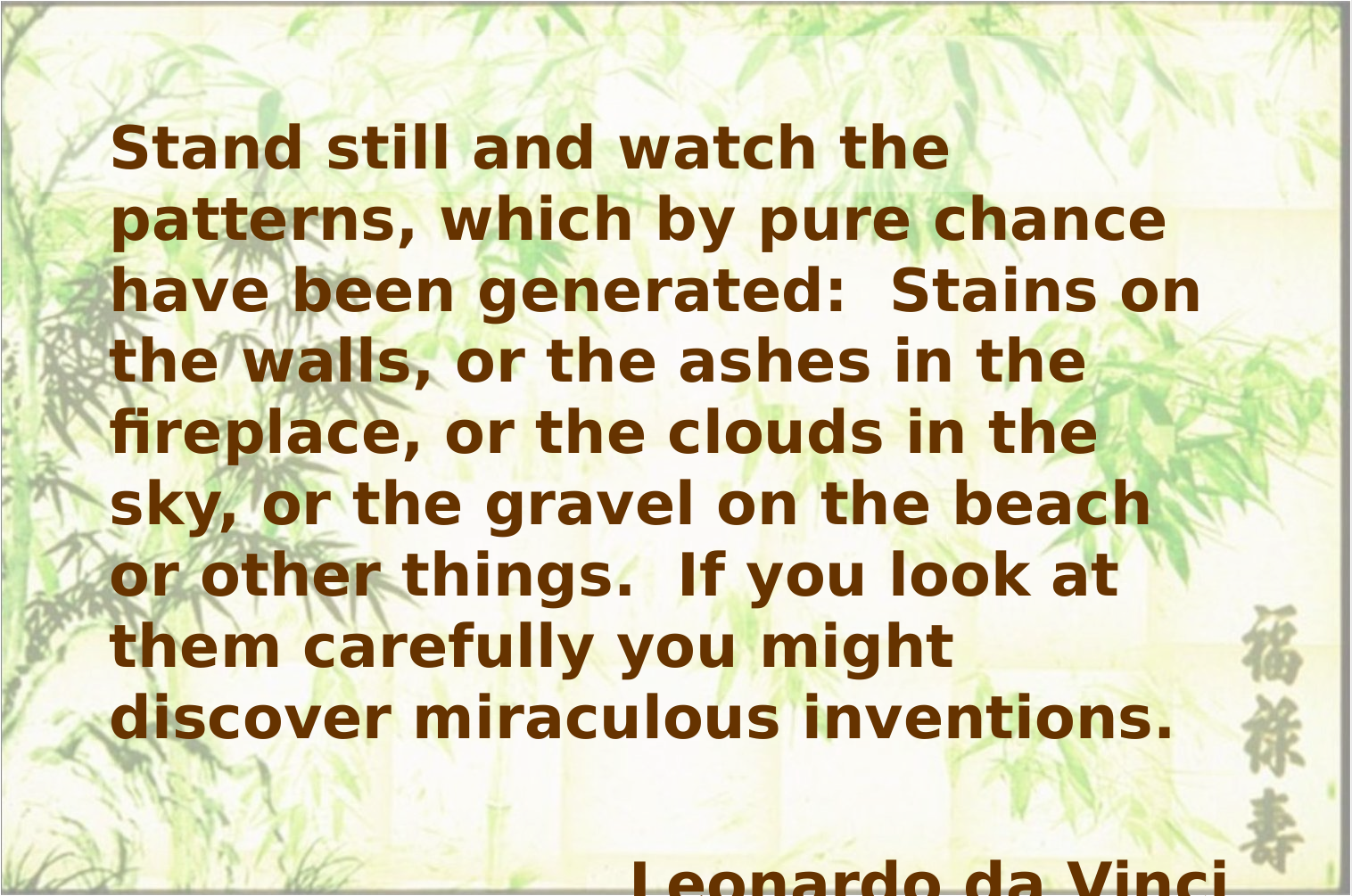

Stand still and watch the patterns, which by pure chance have been generated:  Stains on the walls, or the ashes in the fireplace, or the clouds in the sky, or the gravel on the beach or other things.  If you look at them carefully you might discover miraculous inventions.

Leonardo da Vinci